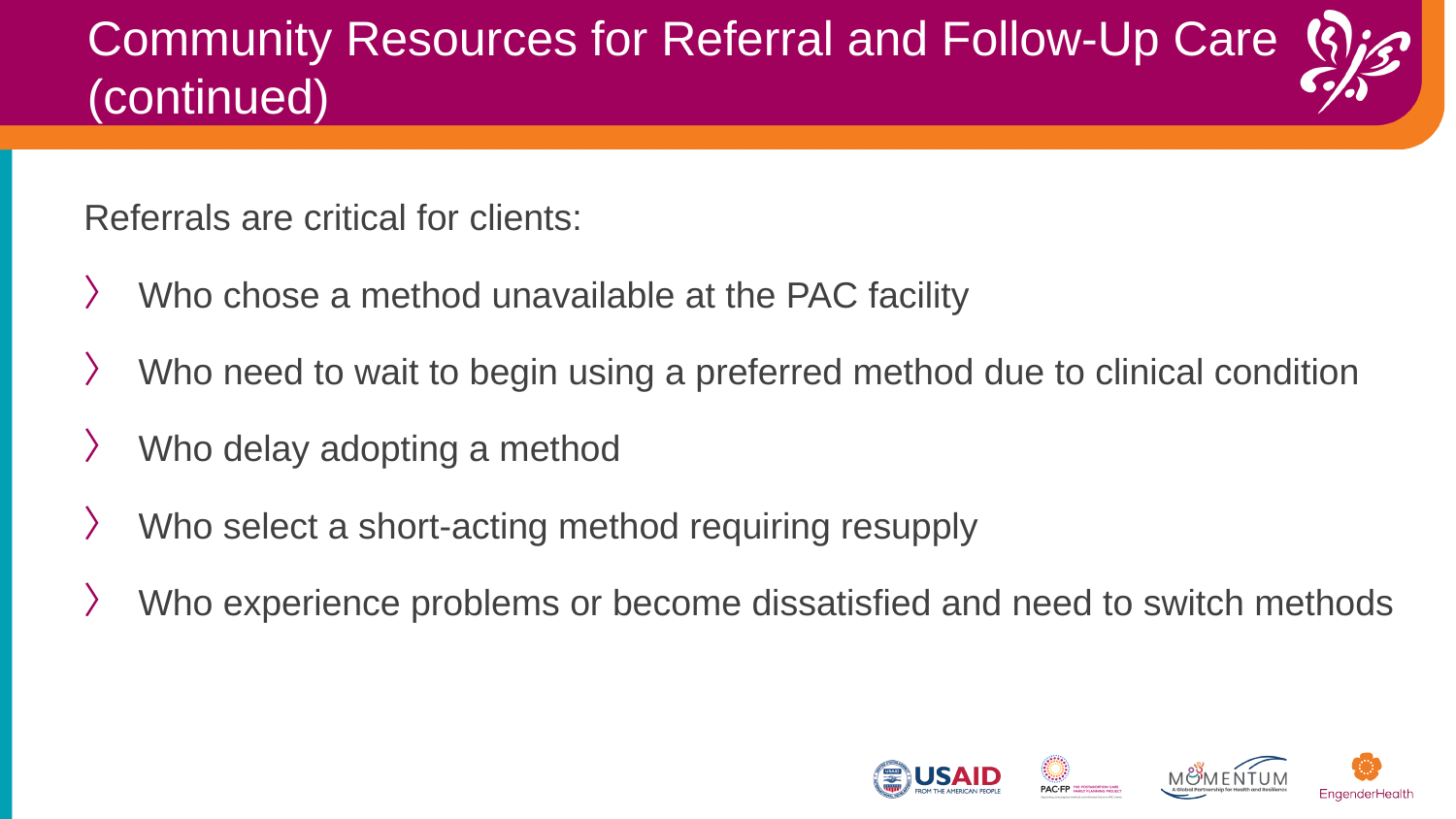

Community Resources for Referral and Follow-Up Care
(continued)
Referrals are critical for clients:
Who chose a method unavailable at the PAC facility
Who need to wait to begin using a preferred method due to clinical condition
Who delay adopting a method
Who select a short-acting method requiring resupply
Who experience problems or become dissatisfied and need to switch methods